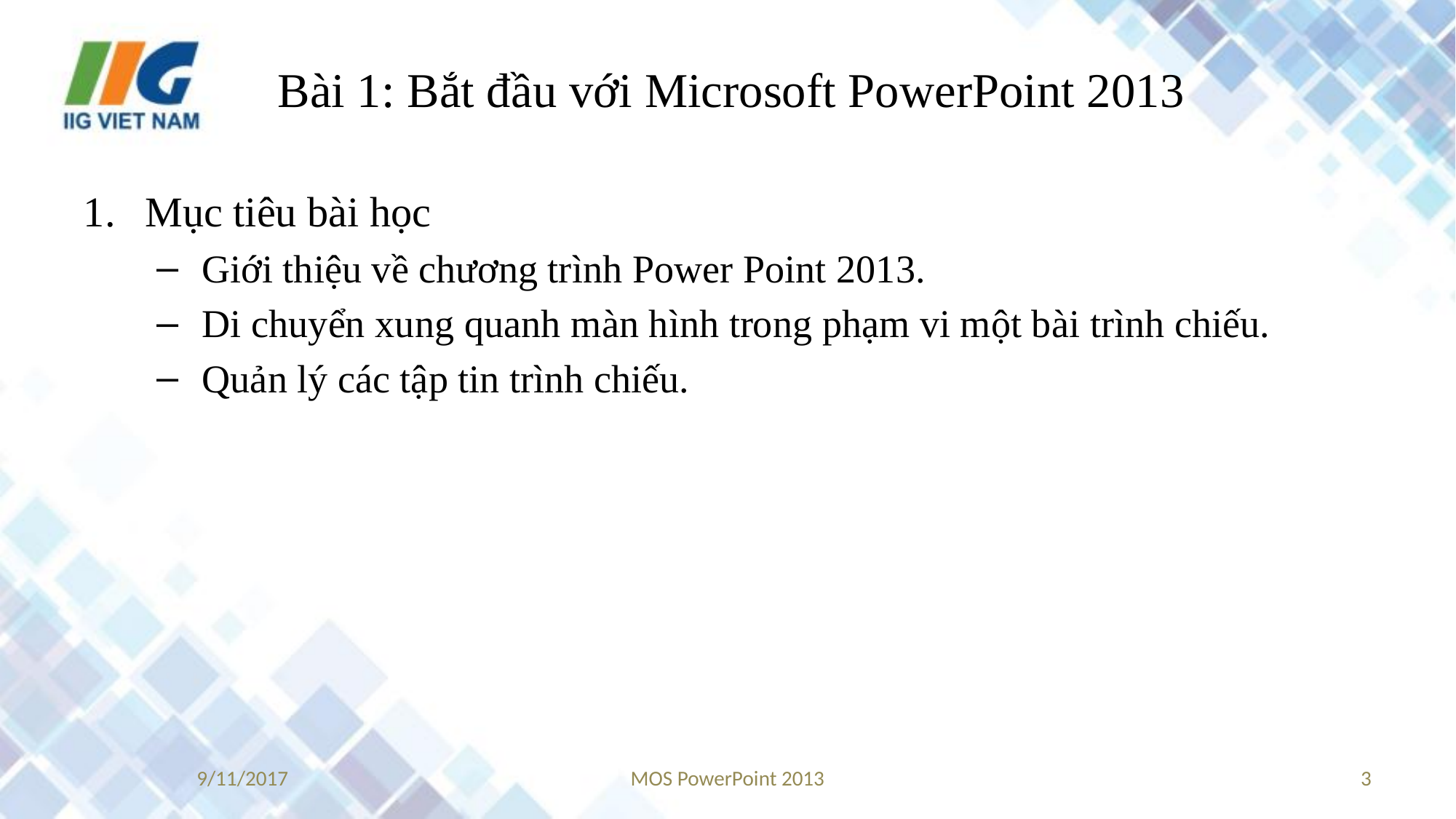

# Bài 1: Bắt đầu với Microsoft PowerPoint 2013
Mục tiêu bài học
Giới thiệu về chương trình Power Point 2013.
Di chuyển xung quanh màn hình trong phạm vi một bài trình chiếu.
Quản lý các tập tin trình chiếu.
9/11/2017
MOS PowerPoint 2013
3